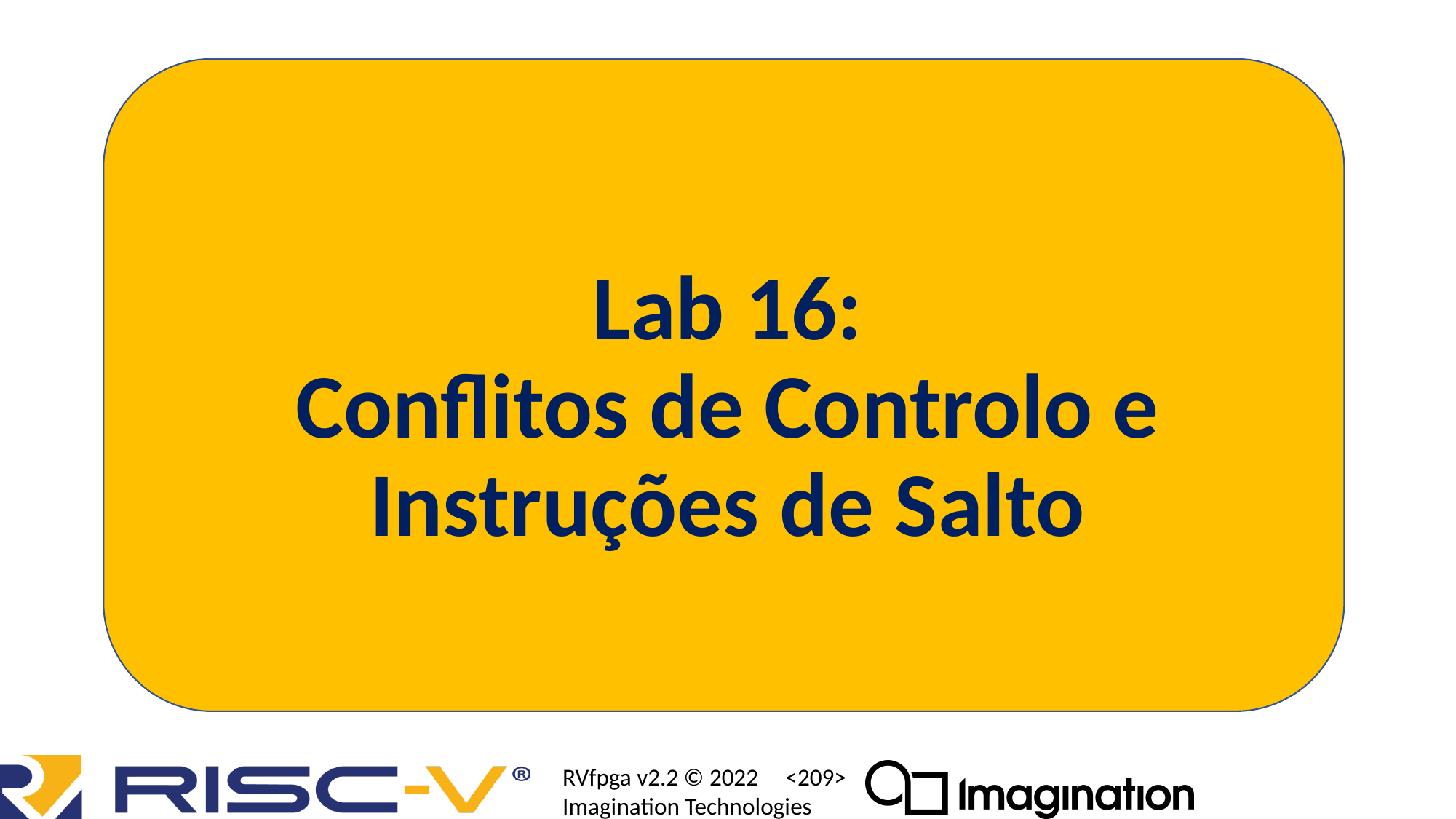

# Lab 16: Conflitos de Controlo e Instruções de Salto